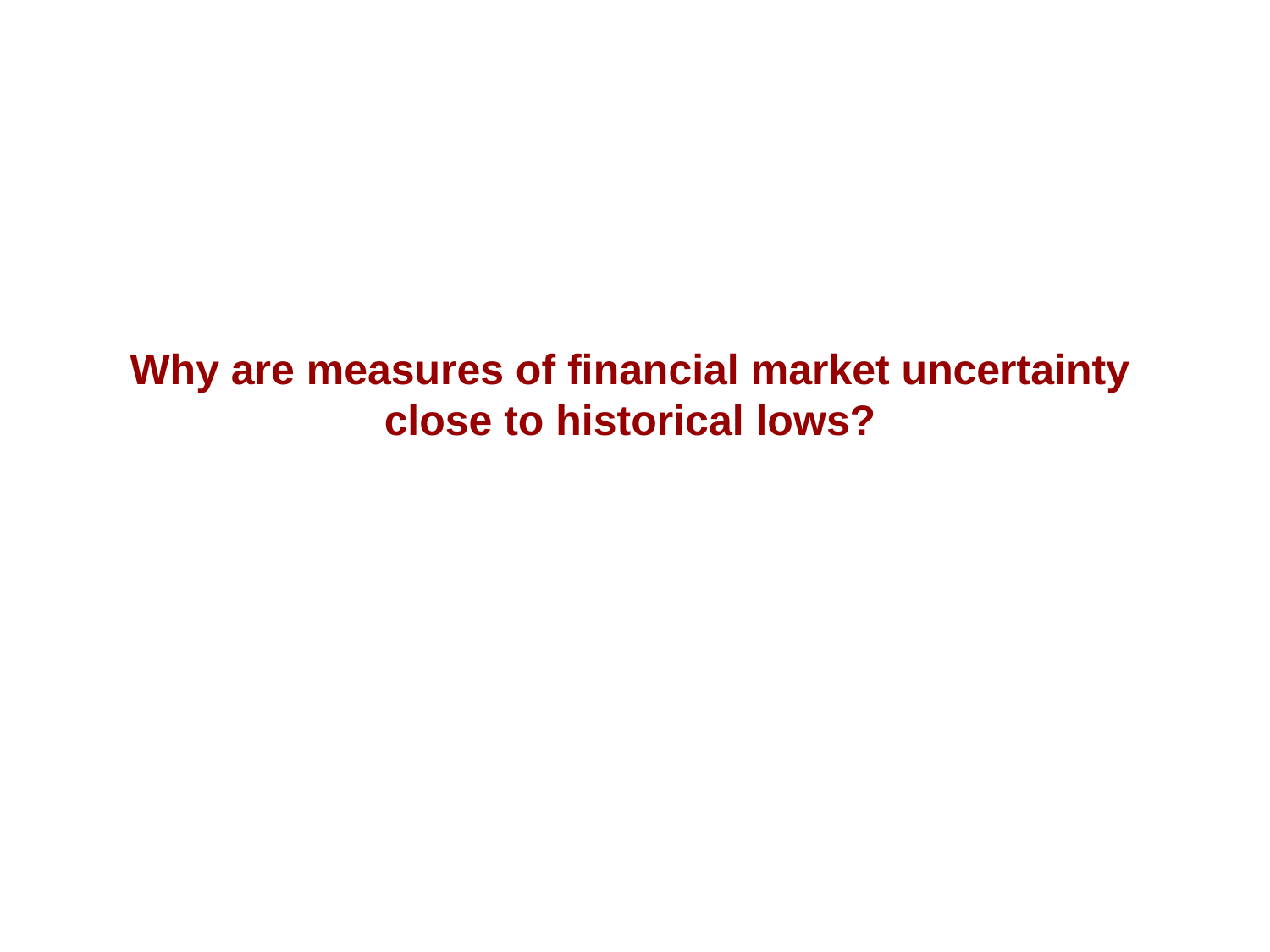

Why are measures of financial market uncertainty close to historical lows?